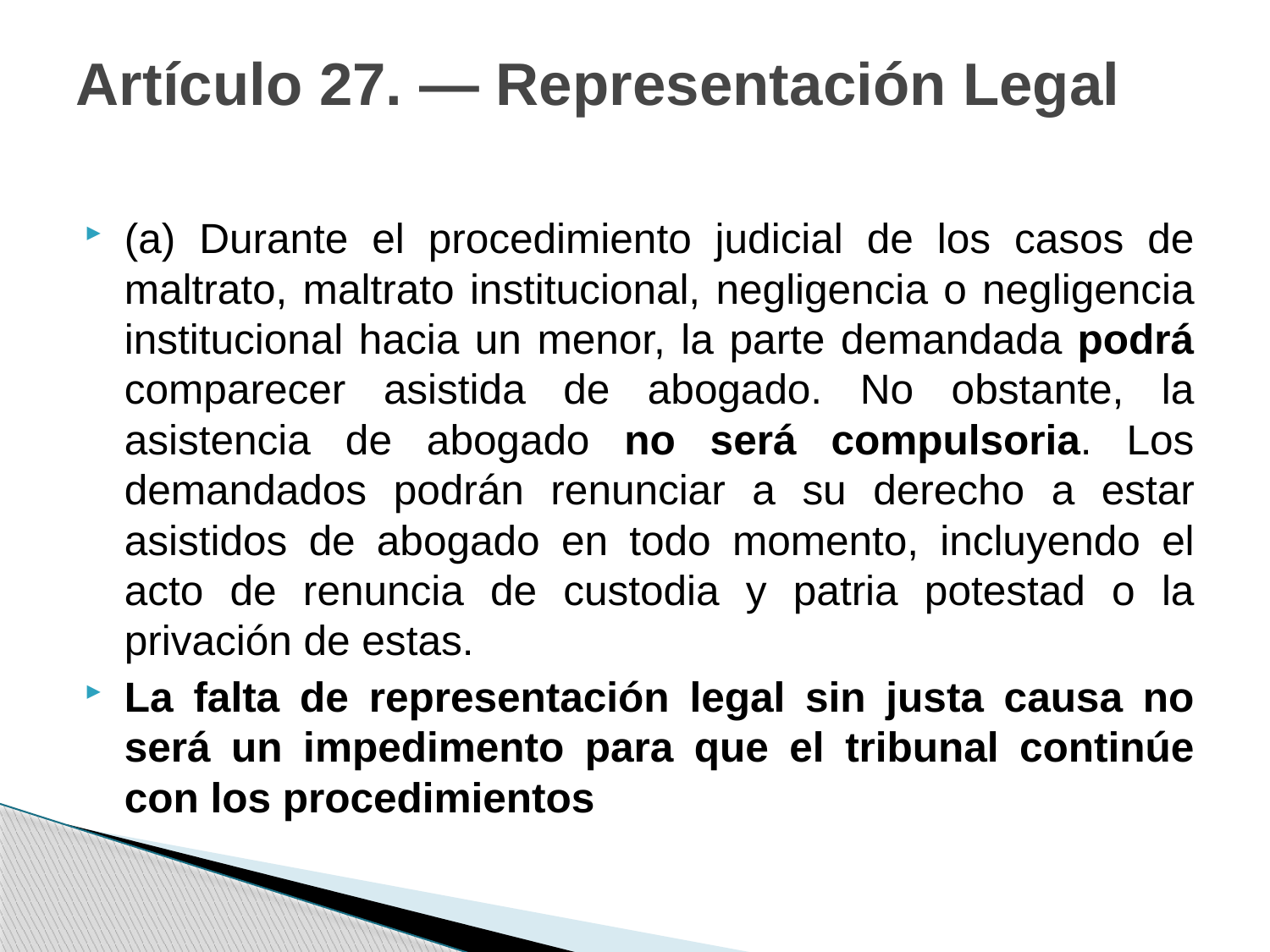

# Artículo 27. — Representación Legal
(a) Durante el procedimiento judicial de los casos de maltrato, maltrato institucional, negligencia o negligencia institucional hacia un menor, la parte demandada podrá comparecer asistida de abogado. No obstante, la asistencia de abogado no será compulsoria. Los demandados podrán renunciar a su derecho a estar asistidos de abogado en todo momento, incluyendo el acto de renuncia de custodia y patria potestad o la privación de estas.
La falta de representación legal sin justa causa no será un impedimento para que el tribunal continúe con los procedimientos